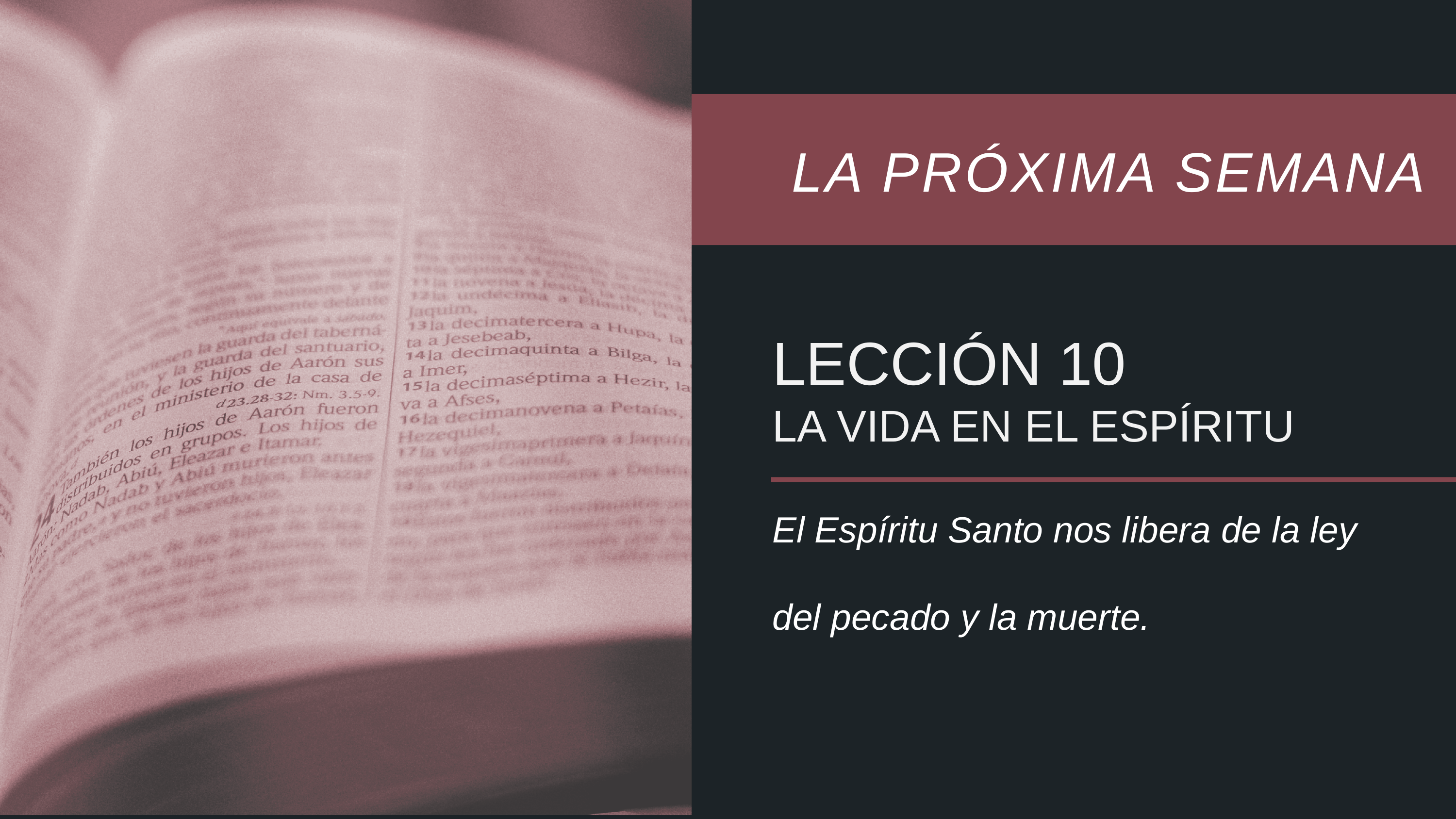

LECCIÓN 10
LA VIDA EN EL ESPÍRITU
El Espíritu Santo nos libera de la ley
del pecado y la muerte.